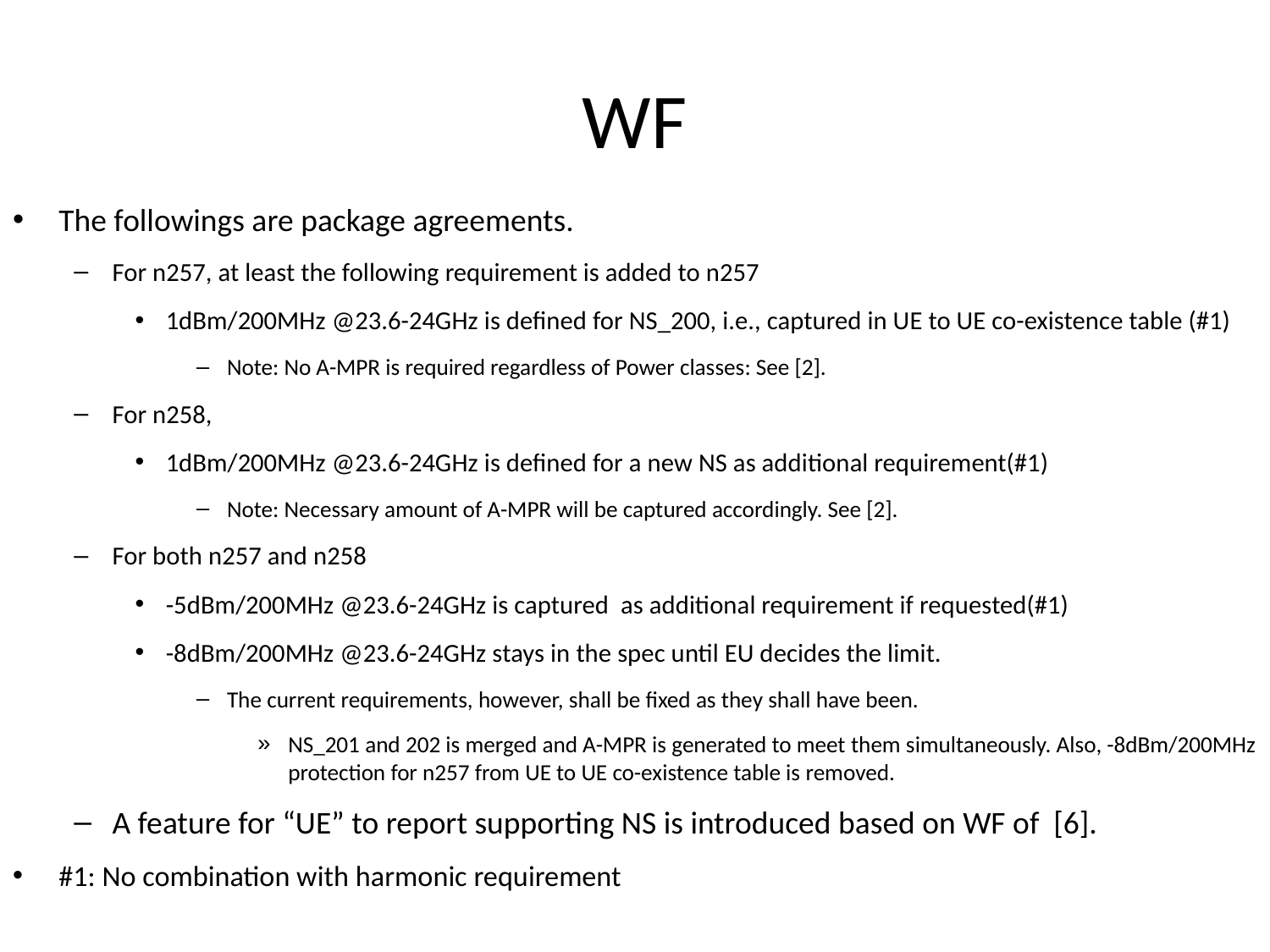

# WF
The followings are package agreements.
For n257, at least the following requirement is added to n257
1dBm/200MHz @23.6-24GHz is defined for NS_200, i.e., captured in UE to UE co-existence table (#1)
Note: No A-MPR is required regardless of Power classes: See [2].
For n258,
1dBm/200MHz @23.6-24GHz is defined for a new NS as additional requirement(#1)
Note: Necessary amount of A-MPR will be captured accordingly. See [2].
For both n257 and n258
-5dBm/200MHz @23.6-24GHz is captured  as additional requirement if requested(#1)
-8dBm/200MHz @23.6-24GHz stays in the spec until EU decides the limit.
The current requirements, however, shall be fixed as they shall have been.
NS_201 and 202 is merged and A-MPR is generated to meet them simultaneously. Also, -8dBm/200MHz protection for n257 from UE to UE co-existence table is removed.
A feature for “UE” to report supporting NS is introduced based on WF of  [6].
#1: No combination with harmonic requirement